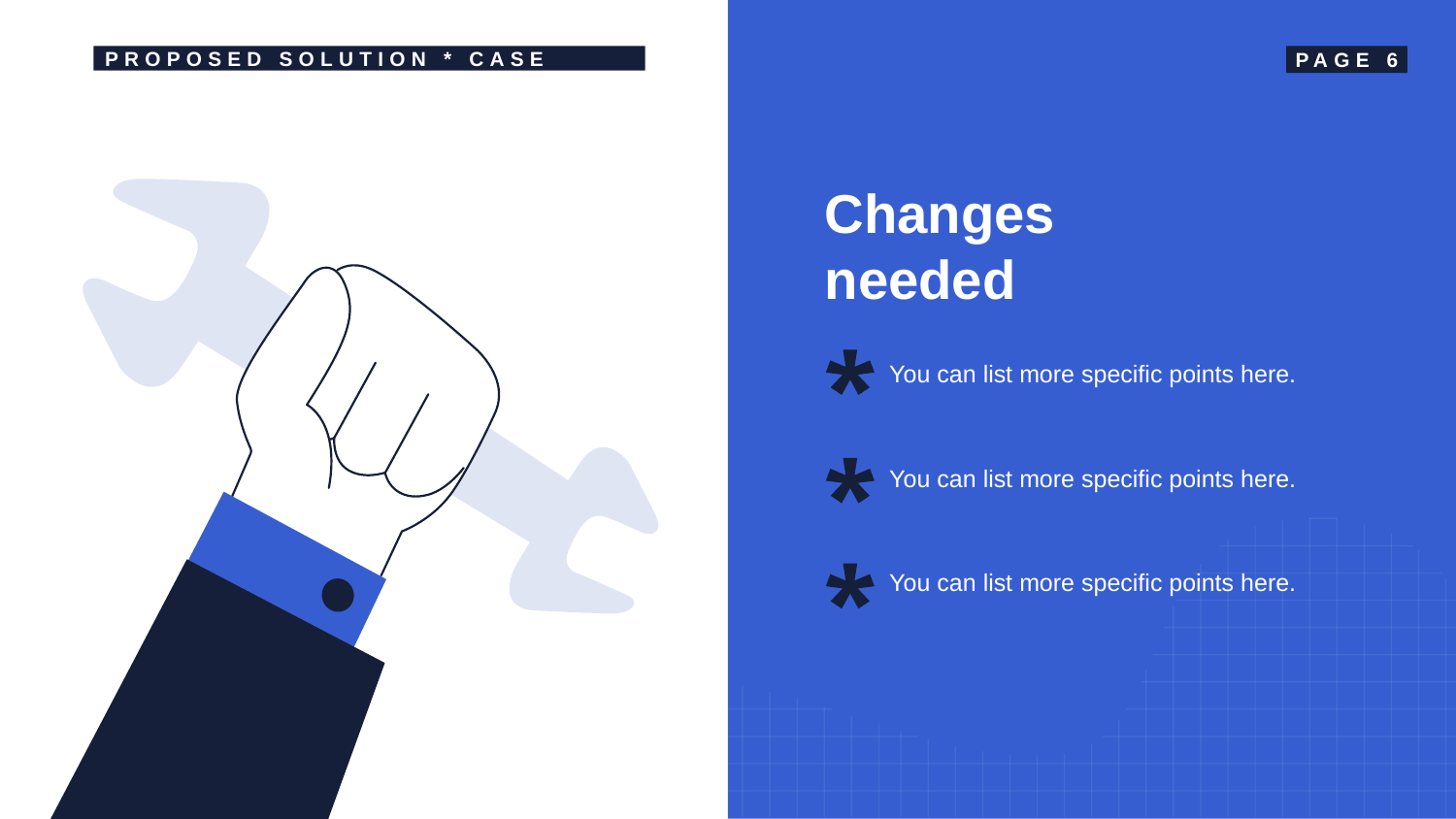

PROPOSED SOLUTION * CASE STUDY
PAGE 6

Changes needed

You can list more specific points here.

You can list more specific points here.

You can list more specific points here.